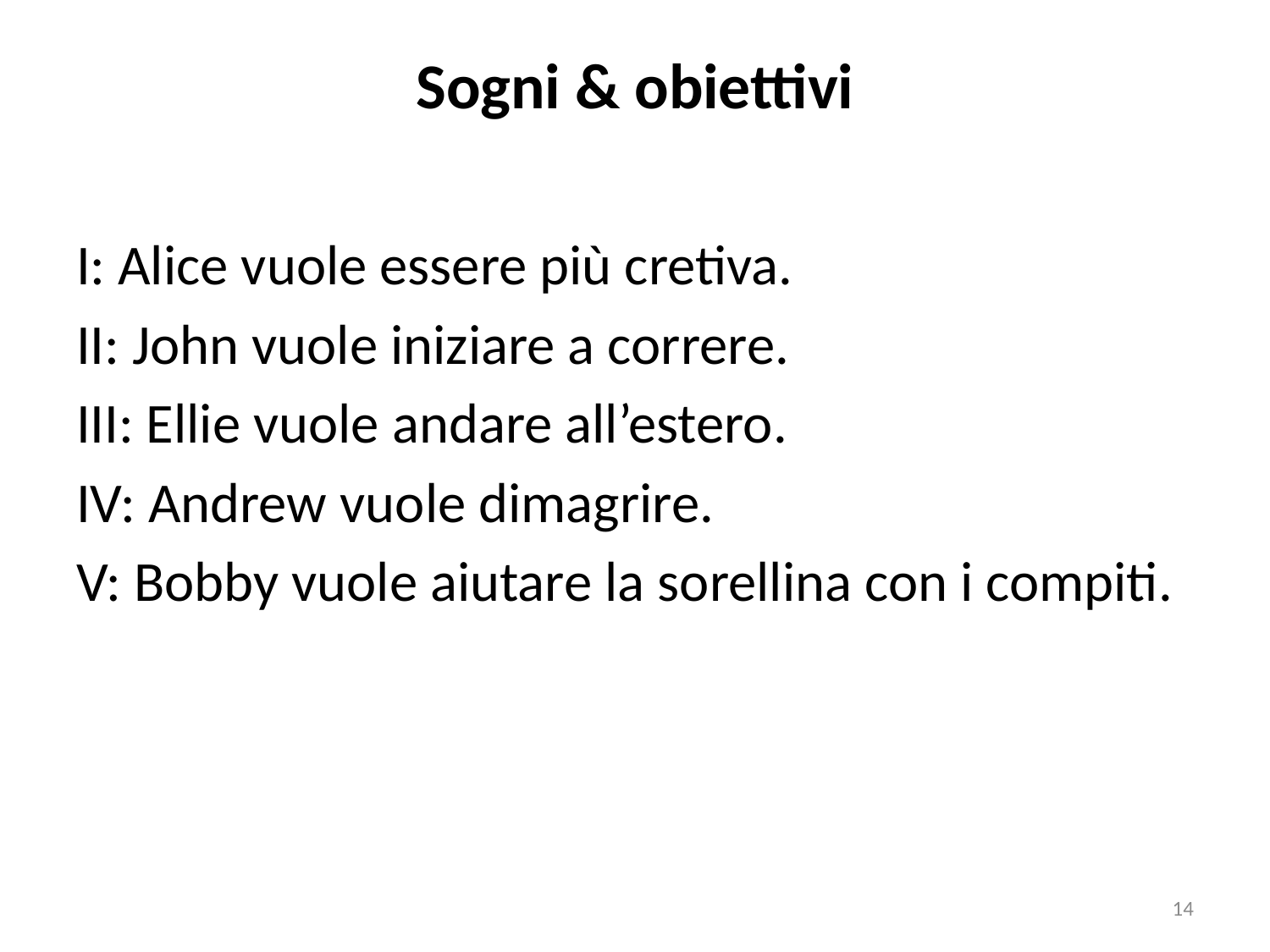

# Sogni & obiettivi
I: Alice vuole essere più cretiva.
II: John vuole iniziare a correre.
III: Ellie vuole andare all’estero.
IV: Andrew vuole dimagrire.
V: Bobby vuole aiutare la sorellina con i compiti.
14